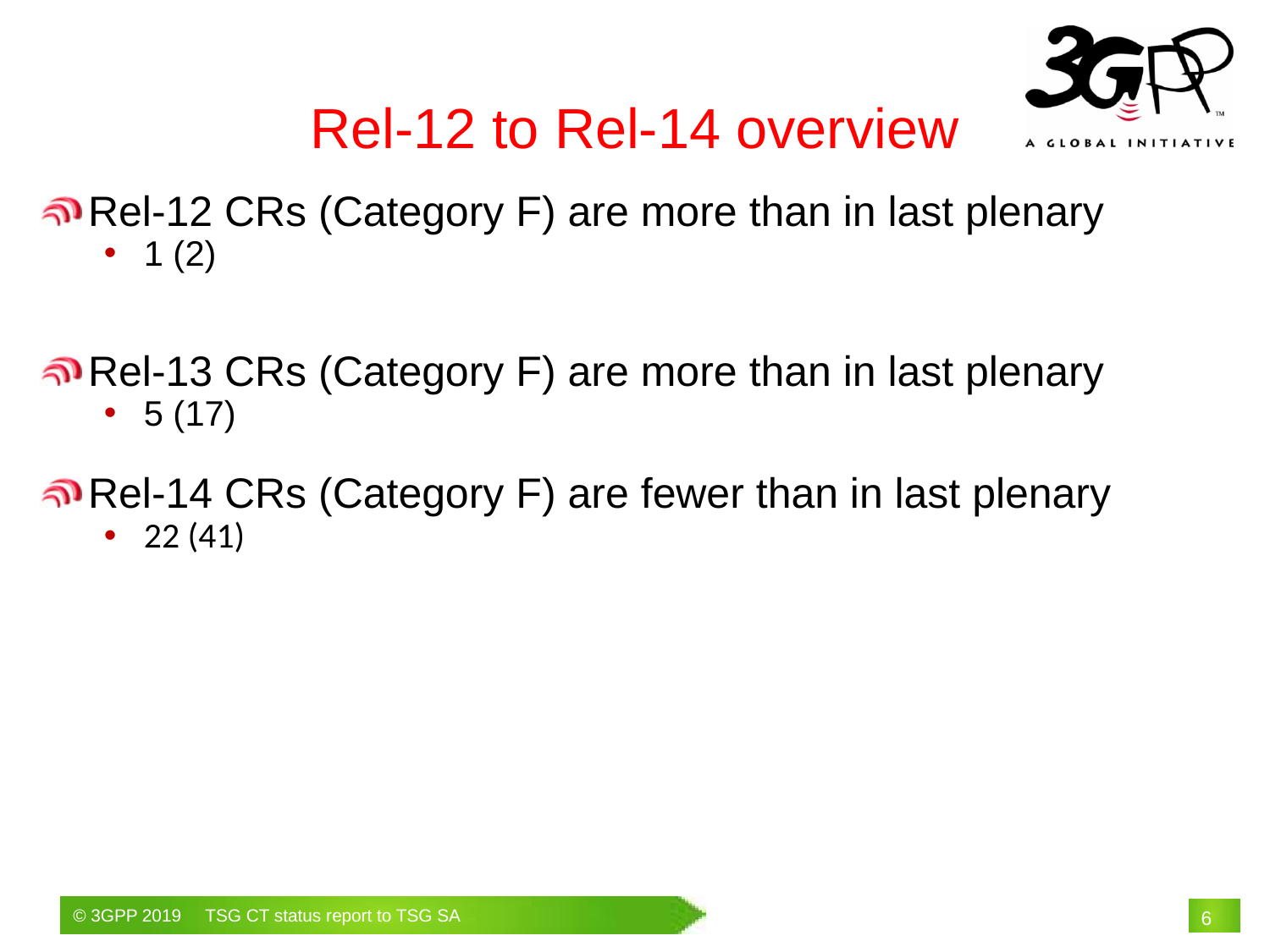

Rel-12 to Rel-14 overview
Rel-12 CRs (Category F) are more than in last plenary
1 (2)

Rel-13 CRs (Category F) are more than in last plenary
5 (17)

Rel-14 CRs (Category F) are fewer than in last plenary
22 (41)

# 6